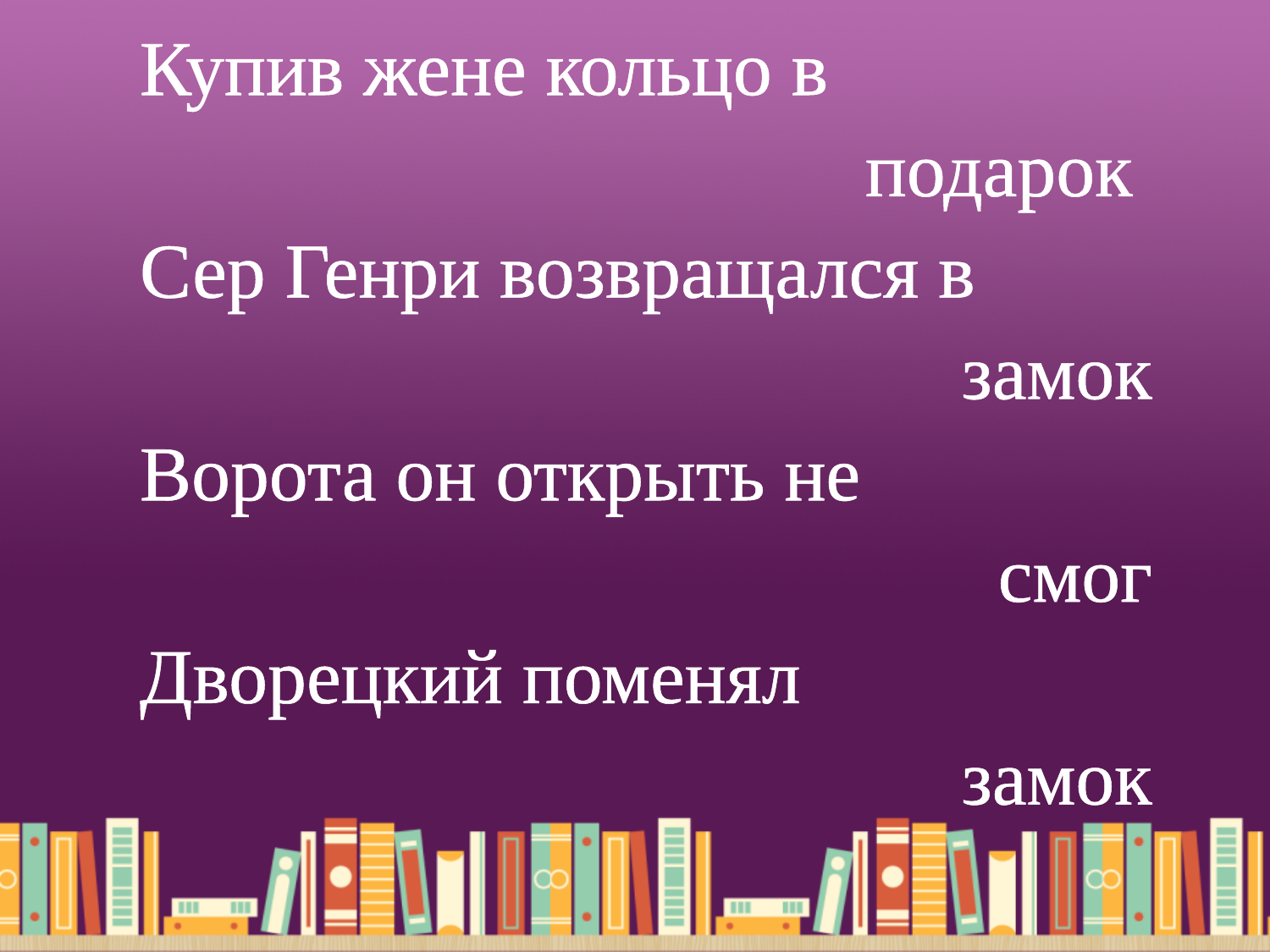

Купив жене кольцо в
подарок
Сер Генри возвращался в
замок
Ворота он открыть не
 смог
Дворецкий поменял
замок